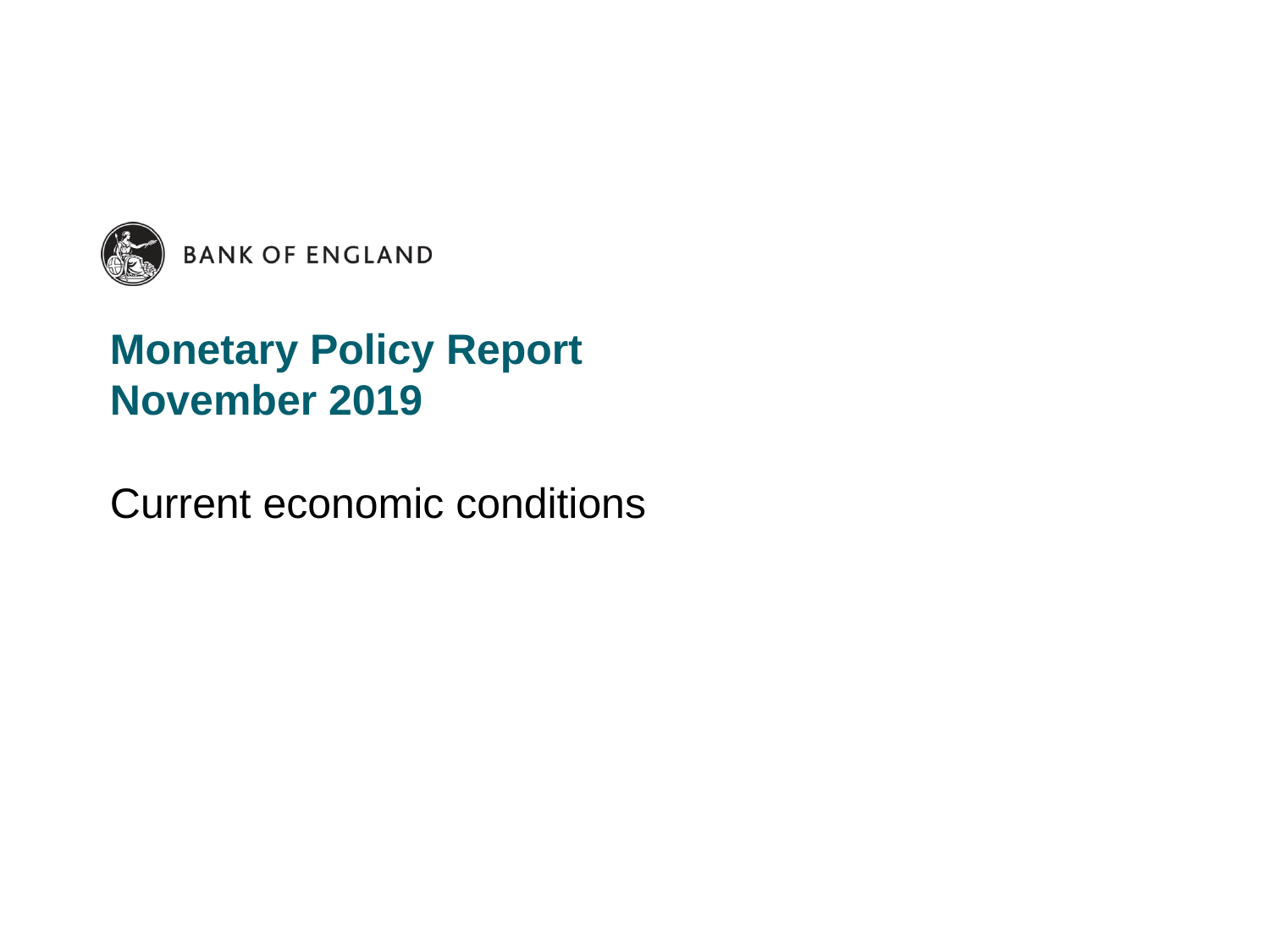

# Monetary Policy Report November 2019
Current economic conditions